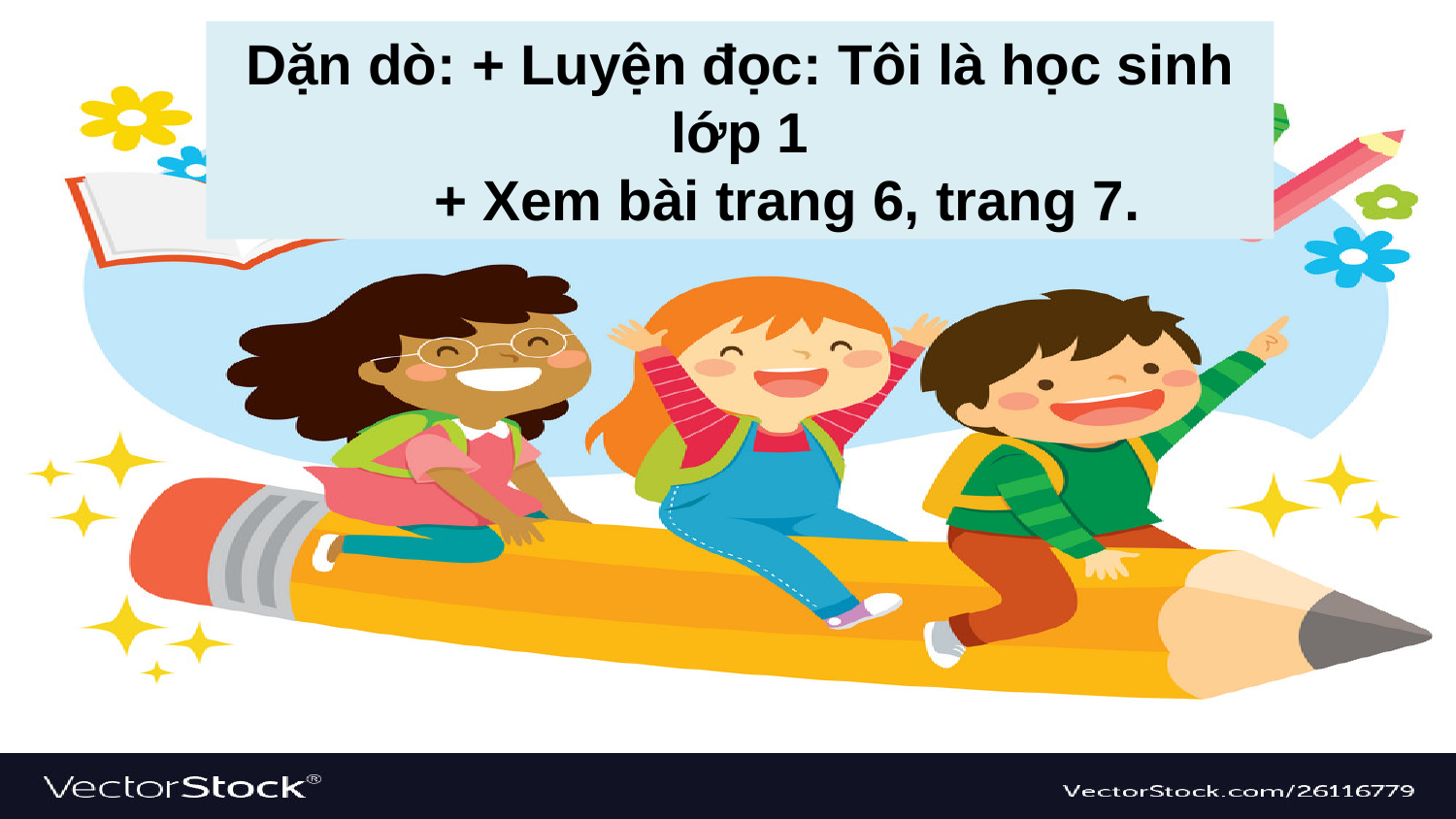

Dặn dò: + Luyện đọc: Tôi là học sinh lớp 1
      + Xem bài trang 6, trang 7.